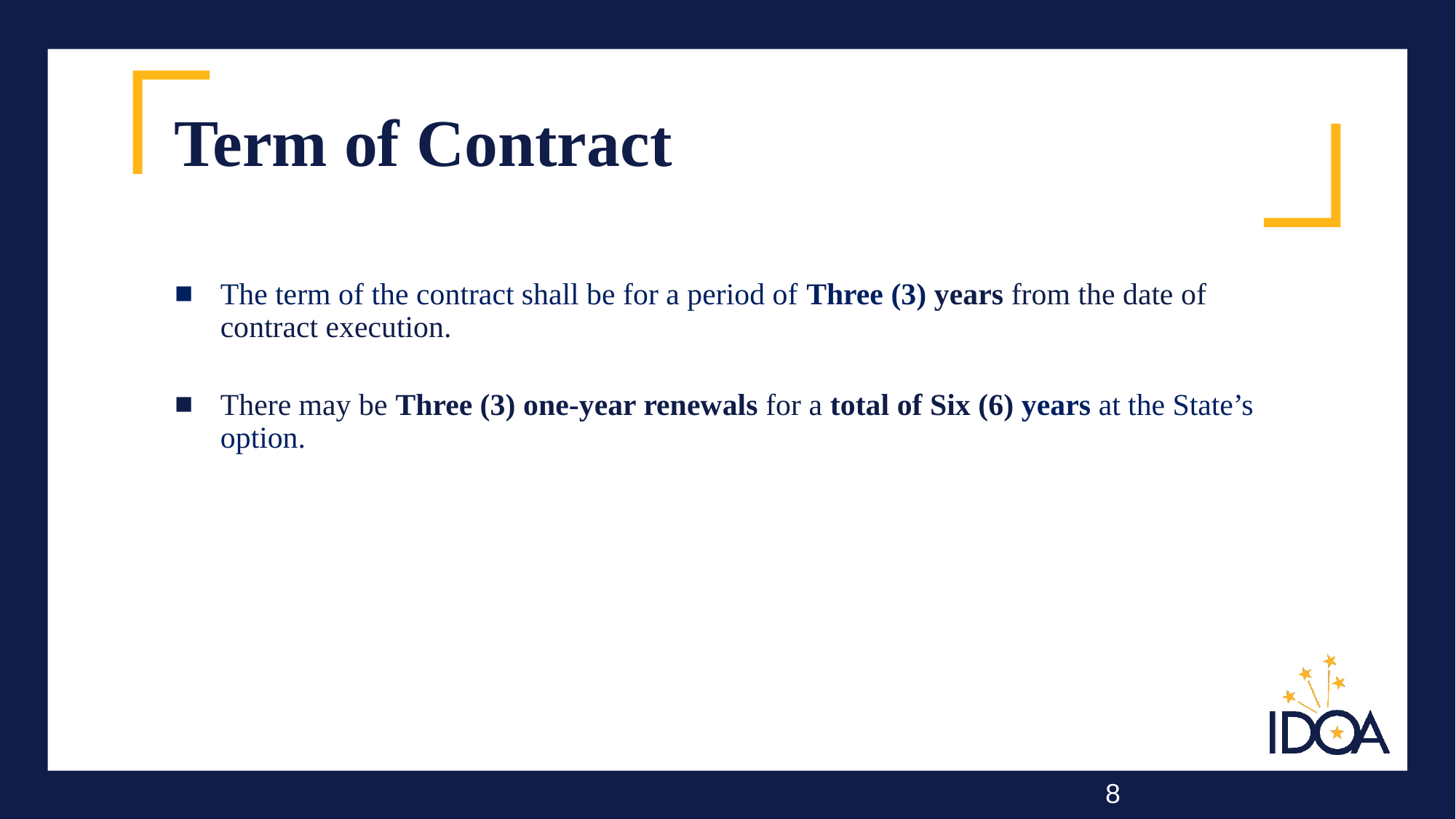

# Term of Contract
The term of the contract shall be for a period of Three (3) years from the date of contract execution.

There may be Three (3) one-year renewals for a total of Six (6) years at the State’s option.

8